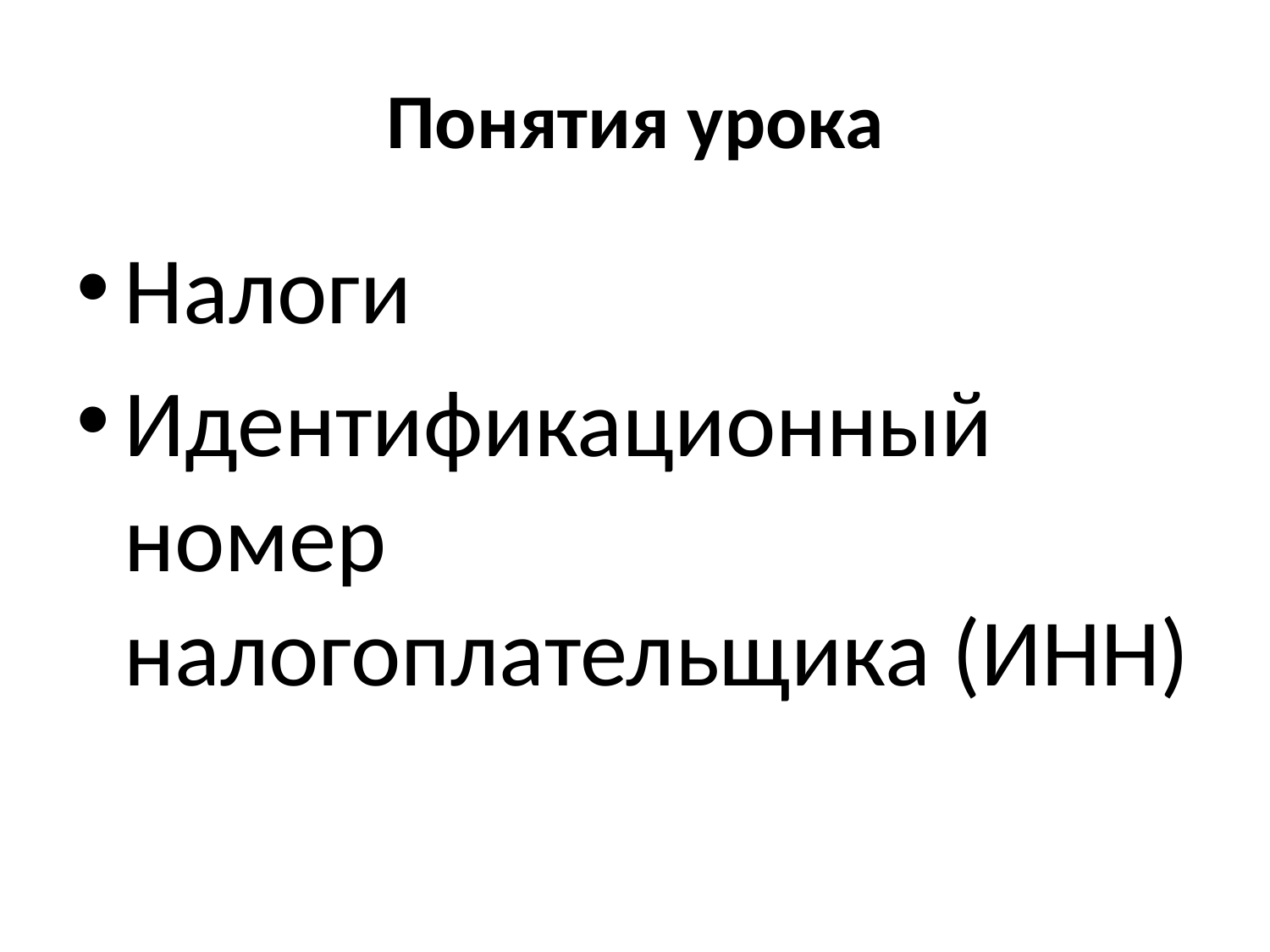

# Понятия урока
Налоги
Идентификационный номер налогоплательщика (ИНН)